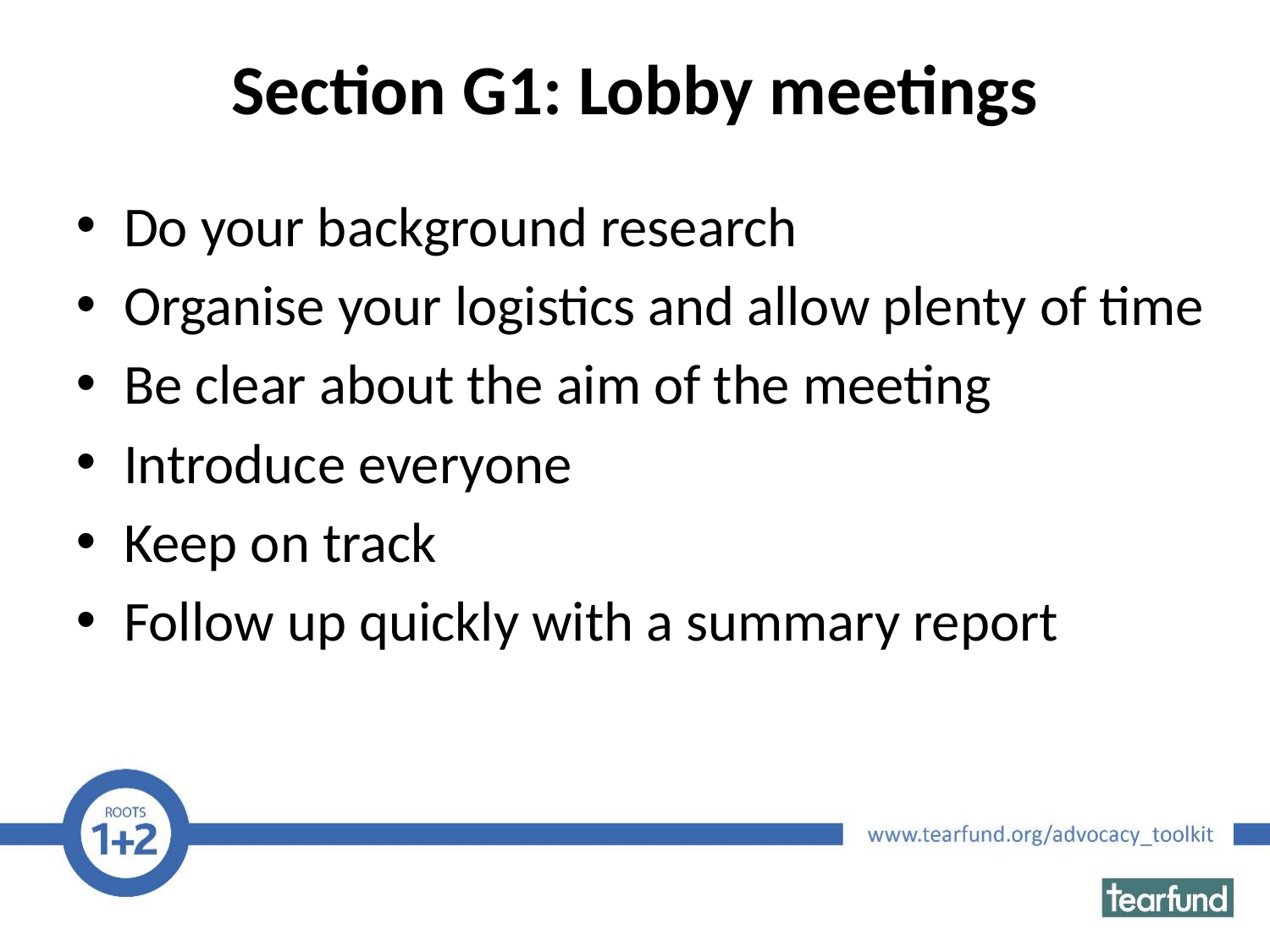

# Section G1: Lobby meetings
Do your background research
Organise your logistics and allow plenty of time
Be clear about the aim of the meeting
Introduce everyone
Keep on track
Follow up quickly with a summary report